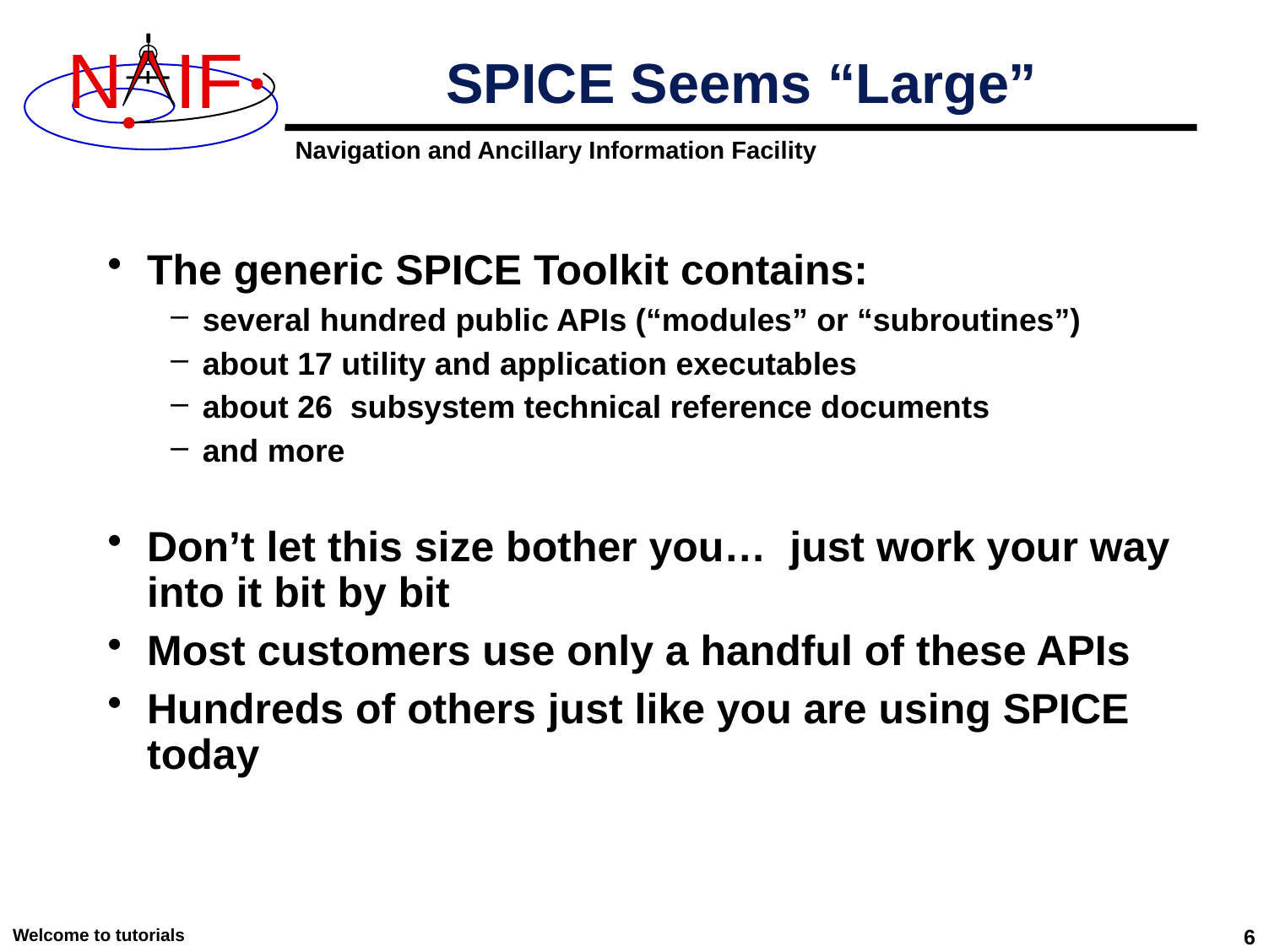

# SPICE Seems “Large”
The generic SPICE Toolkit contains:
several hundred public APIs (“modules” or “subroutines”)
about 17 utility and application executables
about 26  subsystem technical reference documents
and more

Don’t let this size bother you…  just work your way into it bit by bit
Most customers use only a handful of these APIs
Hundreds of others just like you are using SPICE today
Welcome to tutorials
6